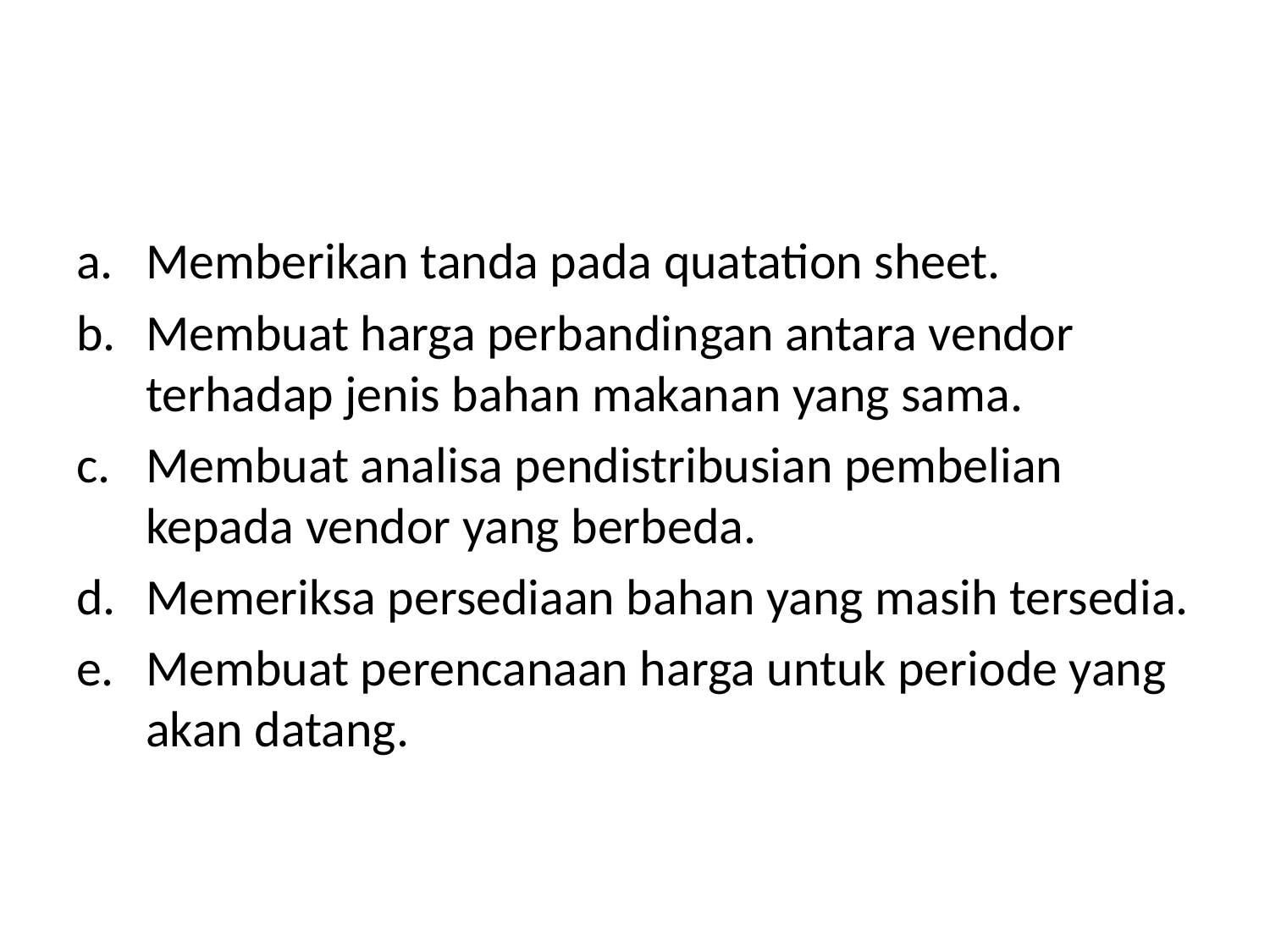

#
Memberikan tanda pada quatation sheet.
Membuat harga perbandingan antara vendor terhadap jenis bahan makanan yang sama.
Membuat analisa pendistribusian pembelian kepada vendor yang berbeda.
Memeriksa persediaan bahan yang masih tersedia.
Membuat perencanaan harga untuk periode yang akan datang.